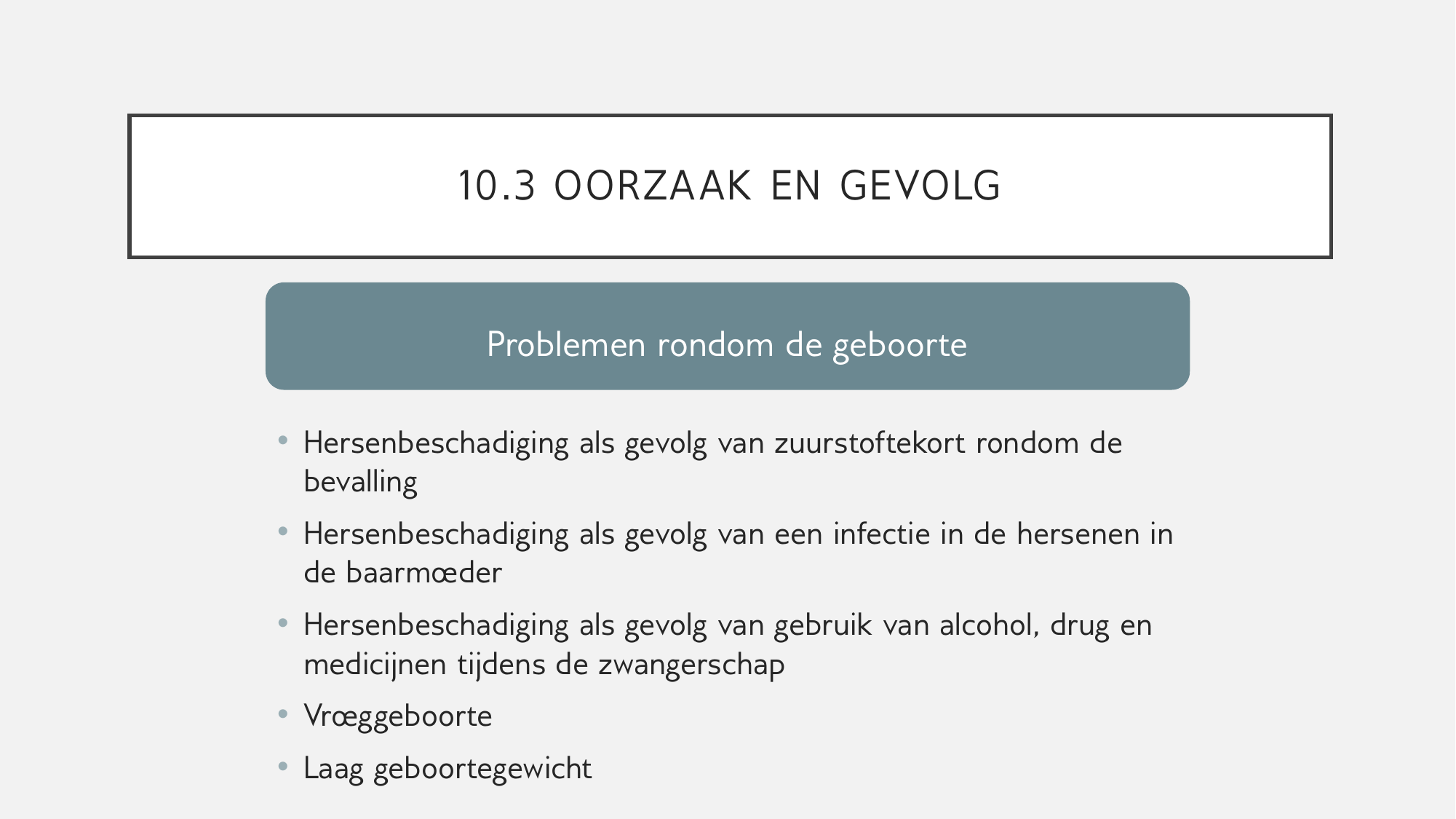

# 10.3 oorzaak en gevolg

Problemen rondom de geboorte

Hersenbeschadiging als gevolg van zuurstoftekort rondom de bevalling
Hersenbeschadiging als gevolg van een infectie in de hersenen in de baarmoeder
Hersenbeschadiging als gevolg van gebruik van alcohol, drug en medicijnen tijdens de zwangerschap
Vroeggeboorte
Laag geboortegewicht